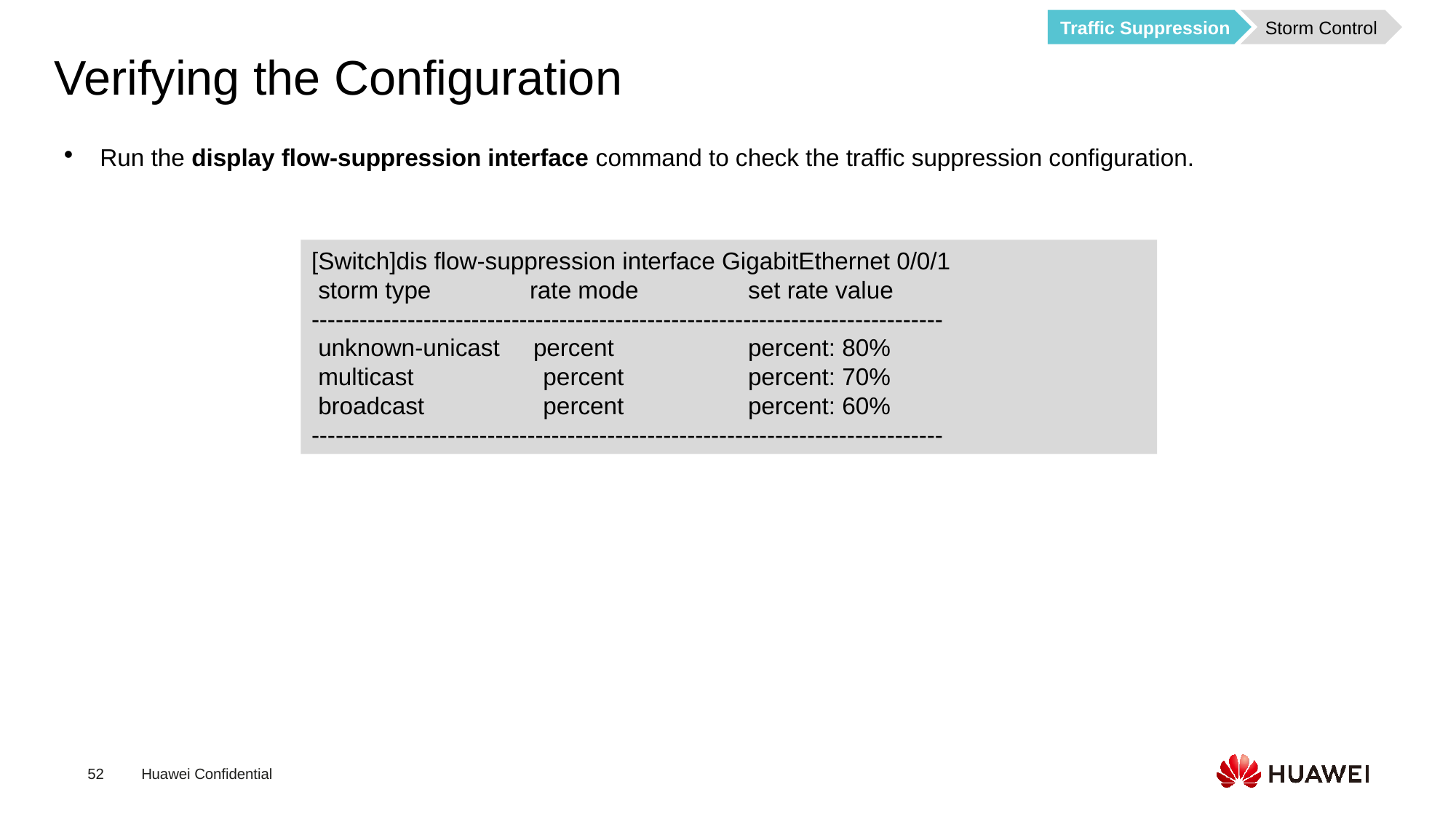

Traffic Suppression
Storm Control
# Verifying the Configuration
Run the display flow-suppression interface command to check the traffic suppression configuration.
[Switch]dis flow-suppression interface GigabitEthernet 0/0/1
 storm type           	rate mode     	set rate value
-------------------------------------------------------------------------------
 unknown-unicast     percent      	percent: 80%
 multicast          	  percent      	percent: 70%
 broadcast         	  percent      	percent: 60%
-------------------------------------------------------------------------------